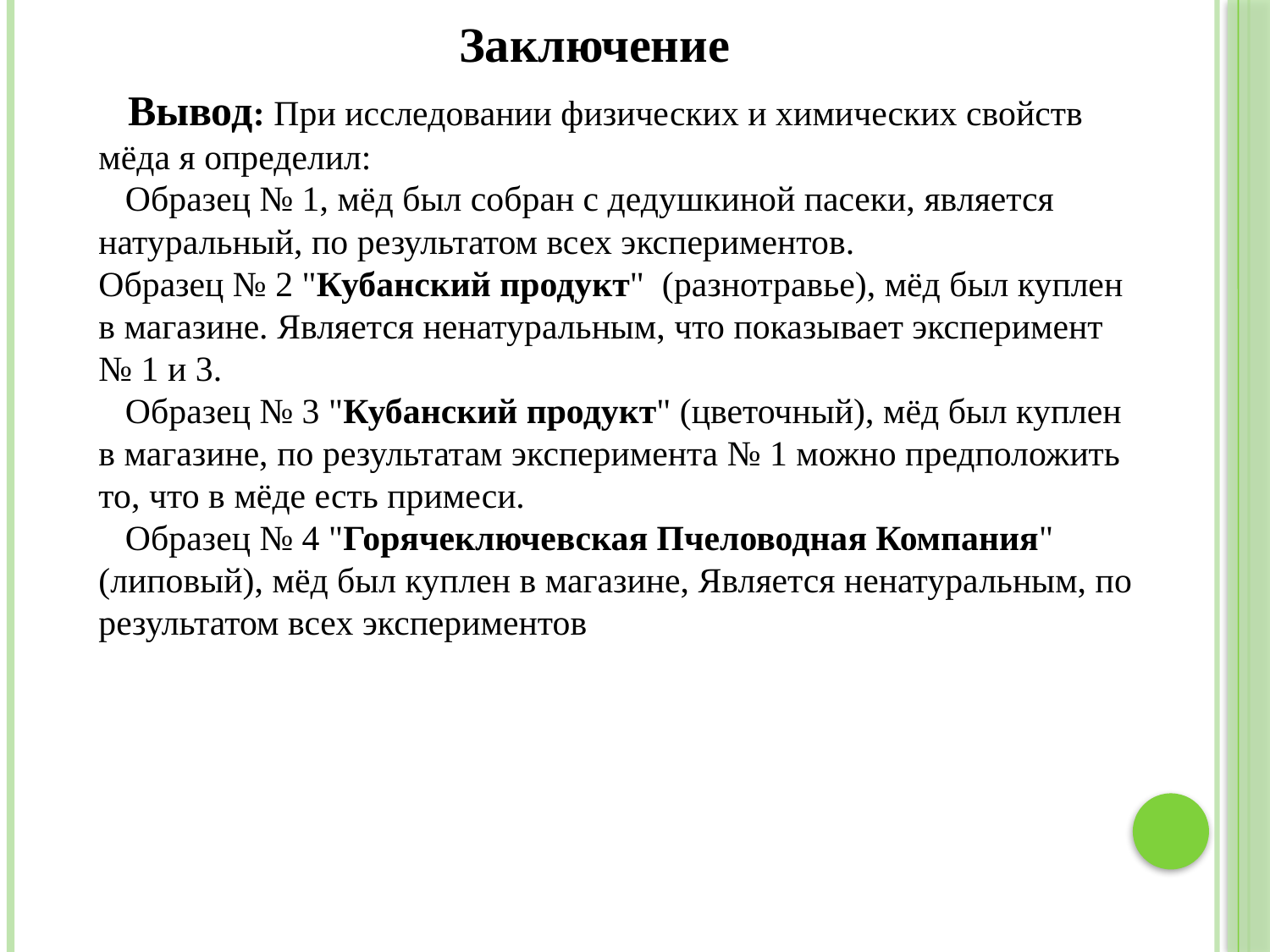

Заключение
   Вывод: При исследовании физических и химических свойств мёда я определил:
   Образец № 1, мёд был собран с дедушкиной пасеки, является натуральный, по результатом всех экспериментов.
Образец № 2 "Кубанский продукт"  (разнотравье), мёд был куплен в магазине. Является ненатуральным, что показывает эксперимент № 1 и 3.
   Образец № 3 "Кубанский продукт" (цветочный), мёд был куплен в магазине, по результатам эксперимента № 1 можно предположить то, что в мёде есть примеси.
   Образец № 4 "Горячеключевская Пчеловодная Компания" (липовый), мёд был куплен в магазине, Является ненатуральным, по результатом всех экспериментов